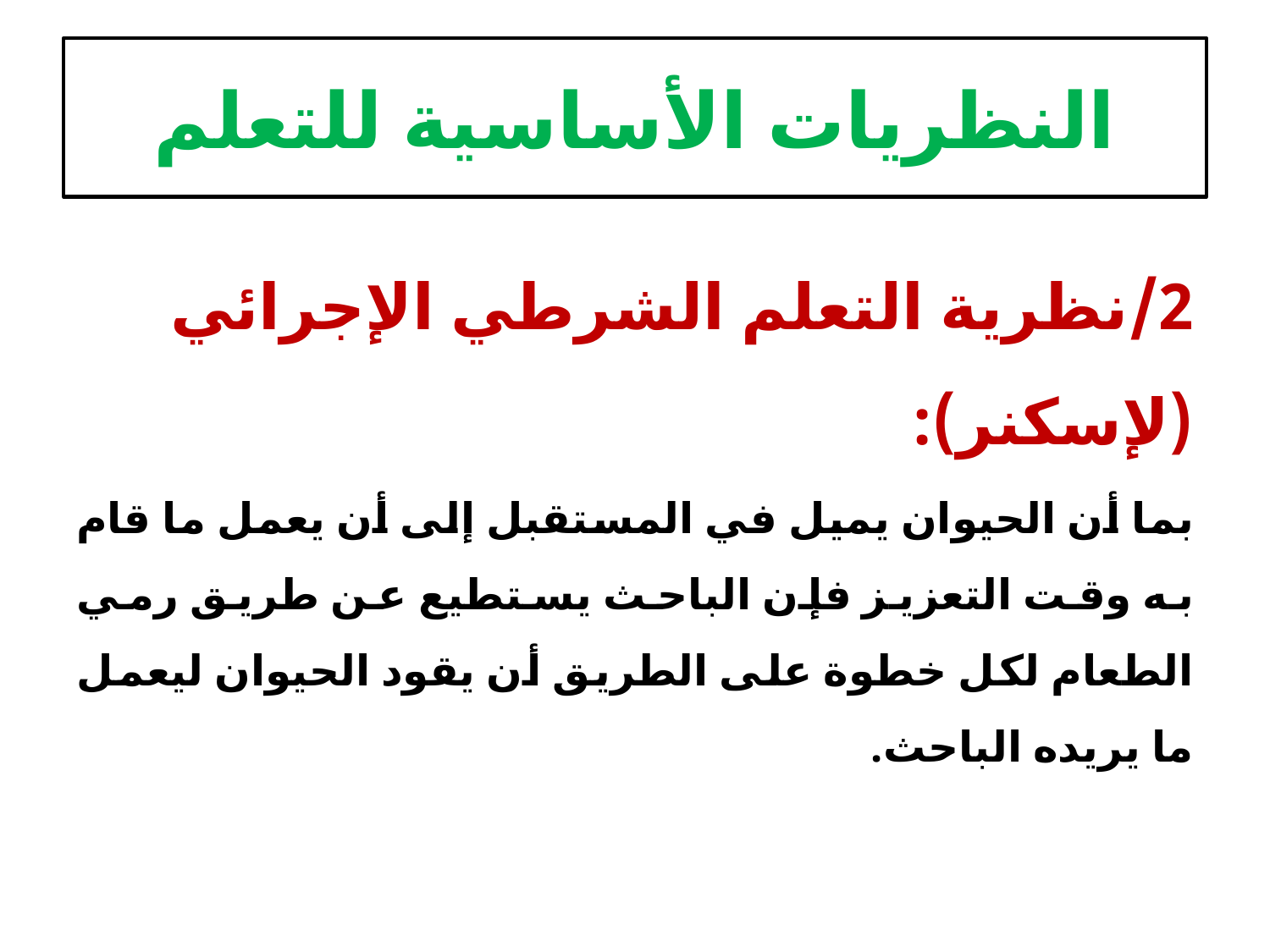

# النظريات الأساسية للتعلم
2/نظرية التعلم الشرطي الإجرائي (لإسكنر):
بما أن الحيوان يميل في المستقبل إلى أن يعمل ما قام به وقت التعزيز فإن الباحث يستطيع عن طريق رمي الطعام لكل خطوة على الطريق أن يقود الحيوان ليعمل ما يريده الباحث.